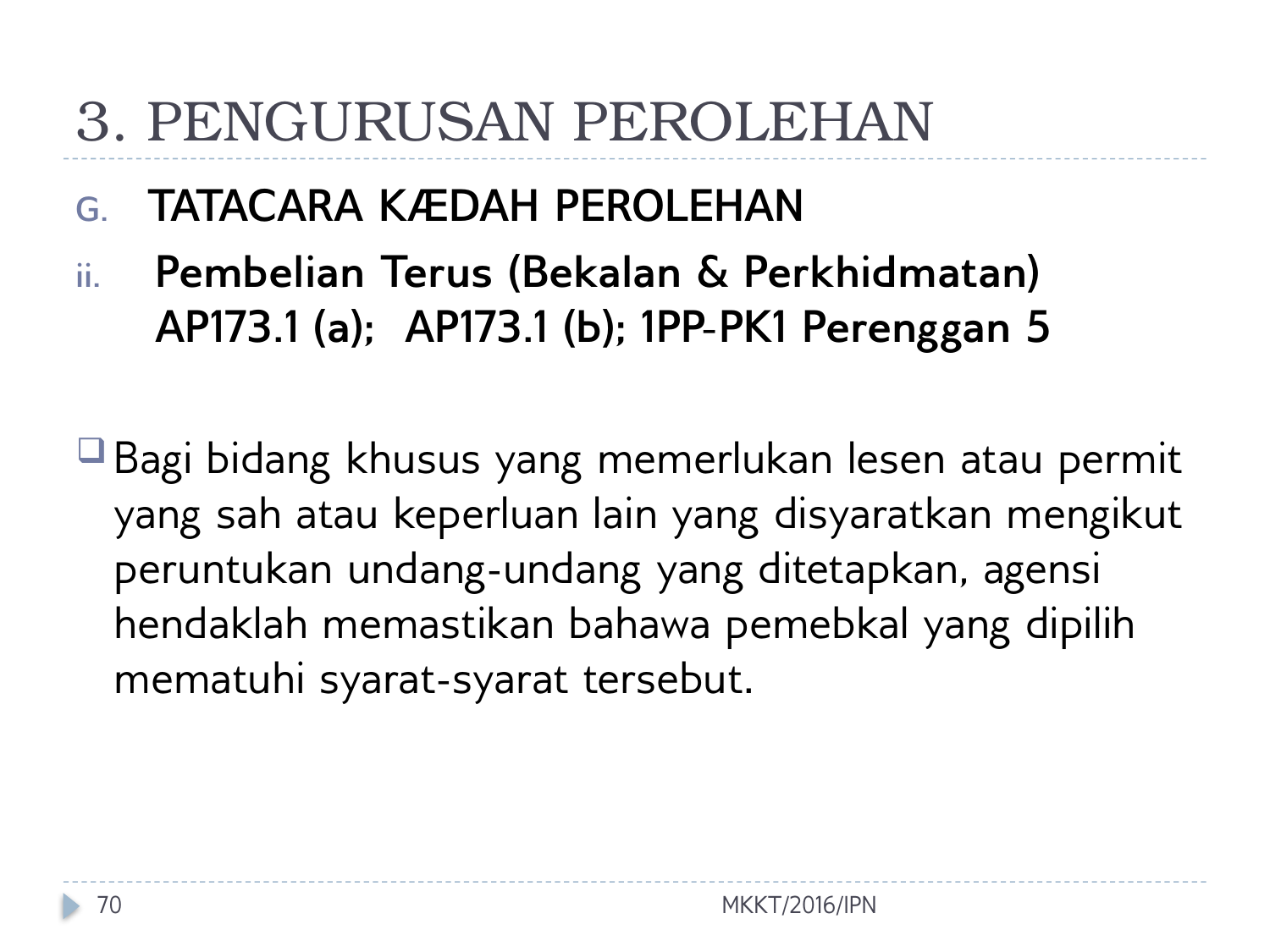

# 3. PENGURUSAN PEROLEHAN
TATACARA KAEDAH PEROLEHAN
Pembelian Terus (Bekalan & Perkhidmatan) AP173.1 (a);  AP173.1 (b); 1PP-PK1 Perenggan 5

Bagi bidang khusus yang memerlukan lesen atau permit yang sah atau keperluan lain yang disyaratkan mengikut peruntukan undang-undang yang ditetapkan, agensi hendaklah memastikan bahawa pemebkal yang dipilih mematuhi syarat-syarat tersebut.
70
MKKT/2016/IPN